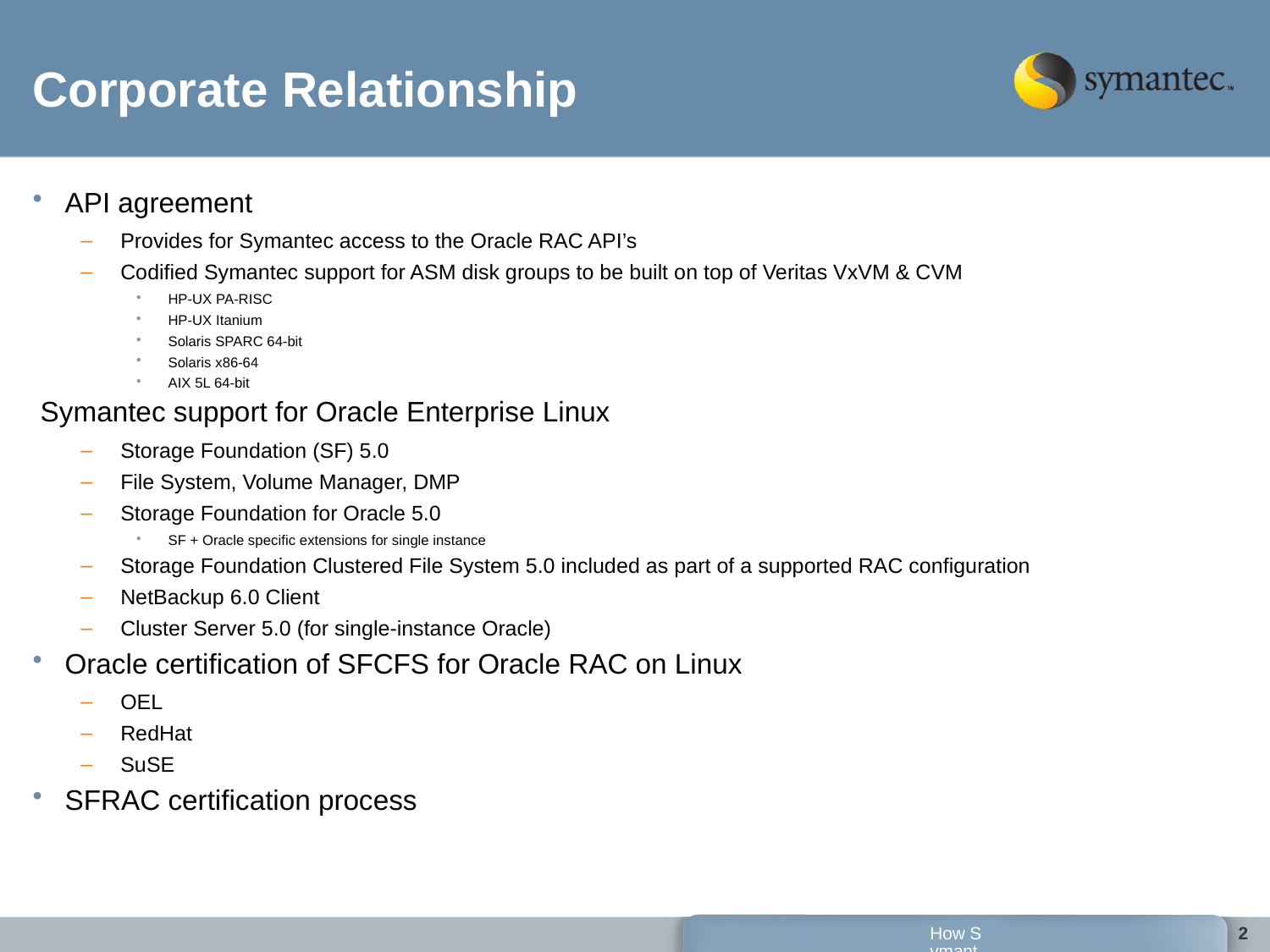

# Corporate Relationship
API agreement
Provides for Symantec access to the Oracle RAC API’s
Codified Symantec support for ASM disk groups to be built on top of Veritas VxVM & CVM
HP-UX PA-RISC
HP-UX Itanium
Solaris SPARC 64-bit
Solaris x86-64
AIX 5L 64-bit
 Symantec support for Oracle Enterprise Linux
Storage Foundation (SF) 5.0
File System, Volume Manager, DMP
Storage Foundation for Oracle 5.0
SF + Oracle specific extensions for single instance
Storage Foundation Clustered File System 5.0 included as part of a supported RAC configuration
NetBackup 6.0 Client
Cluster Server 5.0 (for single-instance Oracle)
Oracle certification of SFCFS for Oracle RAC on Linux
OEL
RedHat
SuSE
SFRAC certification process
How Symantec/Veritas Adds Value in your Oracle Environment
2